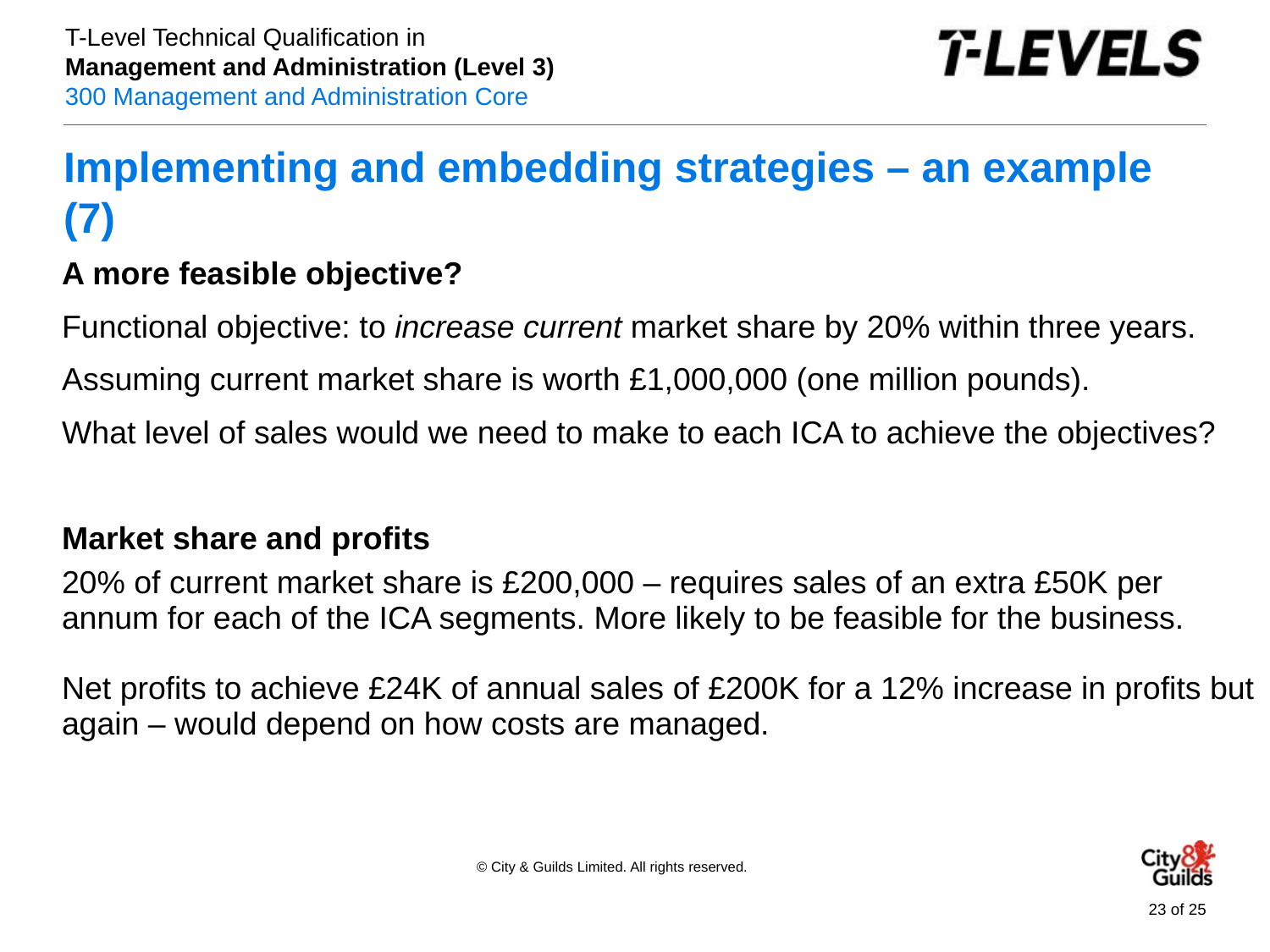

# Implementing and embedding strategies – an example (7)
A more feasible objective?
Functional objective: to increase current market share by 20% within three years.
Assuming current market share is worth £1,000,000 (one million pounds).
What level of sales would we need to make to each ICA to achieve the objectives?

Market share and profits
20% of current market share is £200,000 – requires sales of an extra £50K per annum for each of the ICA segments. More likely to be feasible for the business.

Net profits to achieve £24K of annual sales of £200K for a 12% increase in profits but again – would depend on how costs are managed.